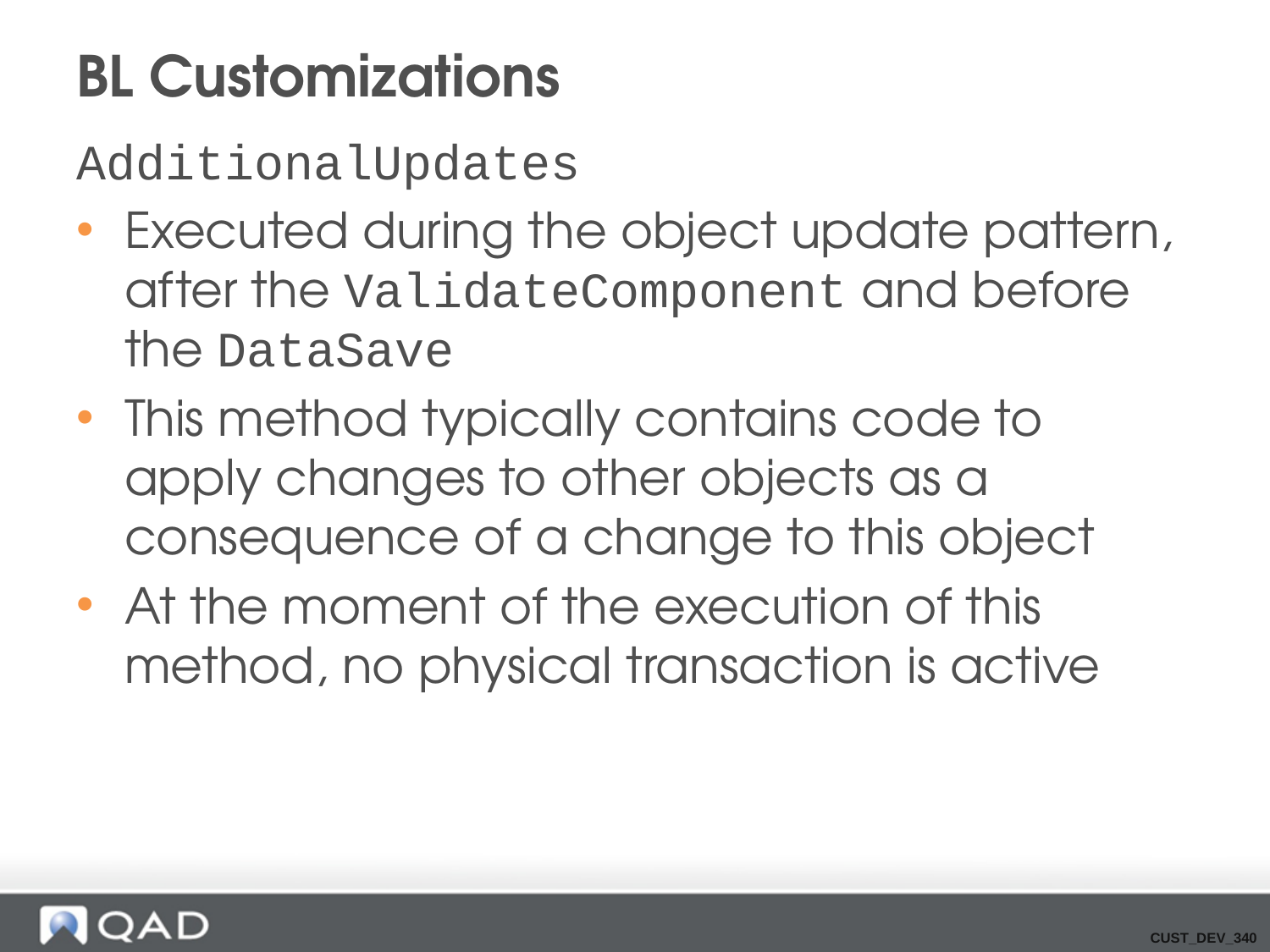

# BL Customizations
AdditionalUpdates
Executed during the object update pattern, after the ValidateComponent and before the DataSave
This method typically contains code to apply changes to other objects as a consequence of a change to this object
At the moment of the execution of this method, no physical transaction is active
CUST_DEV_340